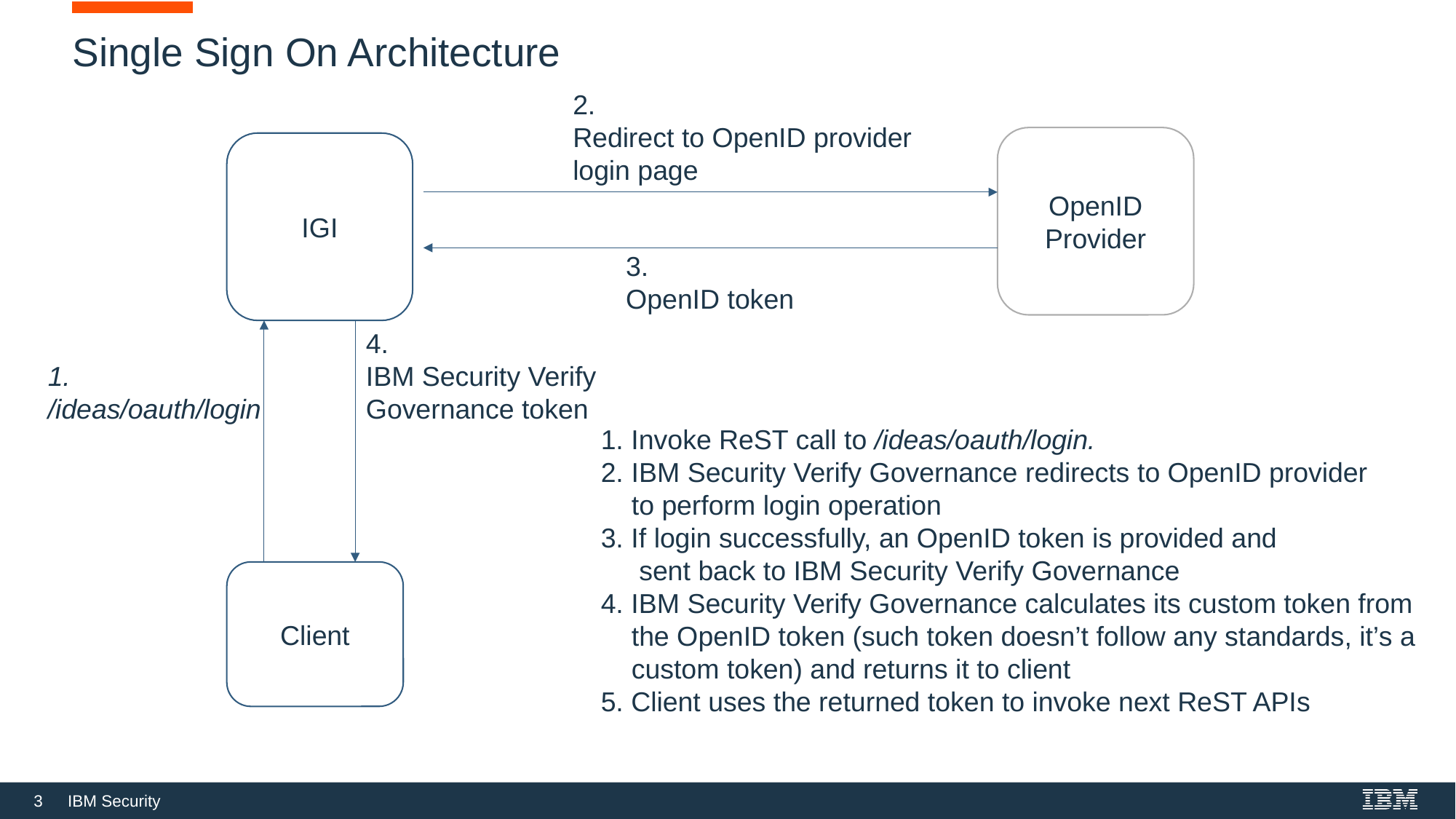

# Single Sign On Architecture
2.
Redirect to OpenID provider
login page
OpenID Provider
IGI
3.
OpenID token
4.
IBM Security Verify Governance token
1.
/ideas/oauth/login
1. Invoke ReST call to /ideas/oauth/login.
2. IBM Security Verify Governance redirects to OpenID provider
    to perform login operation
3. If login successfully, an OpenID token is provided and
     sent back to IBM Security Verify Governance
4. IBM Security Verify Governance calculates its custom token from
    the OpenID token (such token doesn’t follow any standards, it’s a
    custom token) and returns it to client
5. Client uses the returned token to invoke next ReST APIs
Client